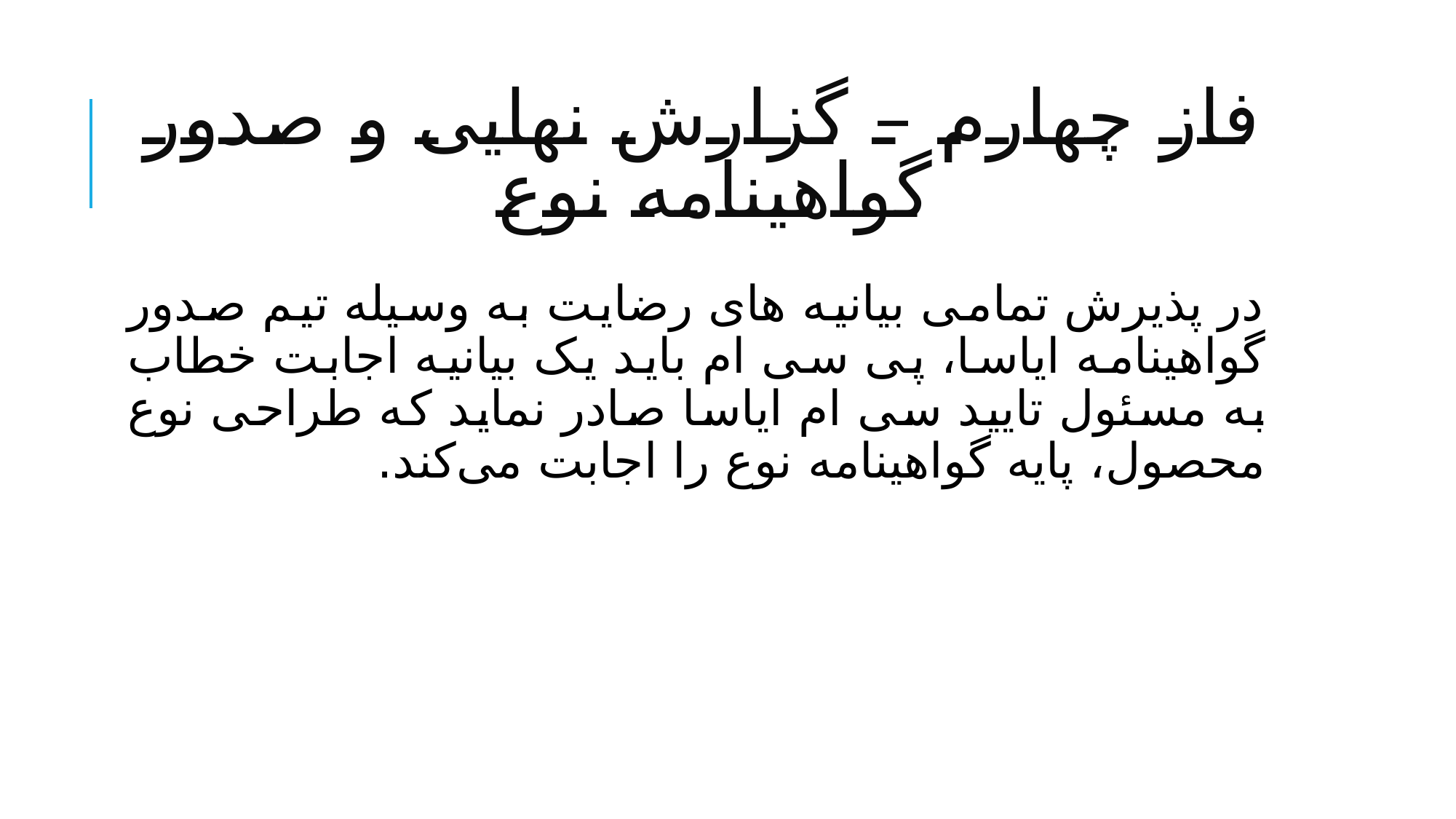

# فاز چهارم – گزارش نهایی و صدور گواهینامه نوع
در پذیرش تمامی بیانیه ‌های رضایت به وسیله تیم صدور گواهینامه ایاسا، پی سی ام باید یک بیانیه اجابت خطاب به مسئول تایید سی ام ایاسا صادر نماید که طراحی نوع محصول، پایه گواهینامه نوع را اجابت می‌کند.